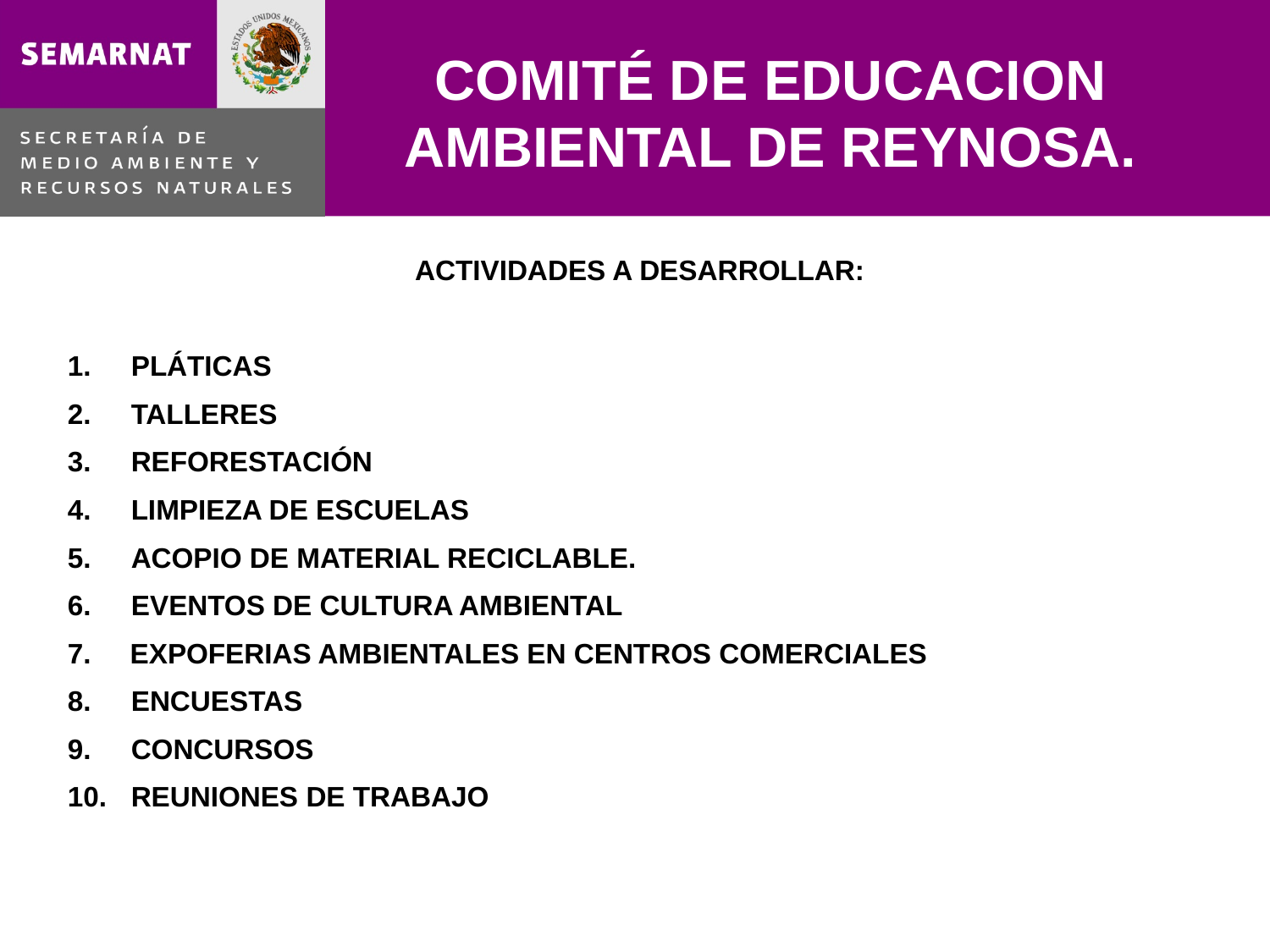

# COMITÉ DE EDUCACION AMBIENTAL DE REYNOSA.
ACTIVIDADES A DESARROLLAR:

PLÁTICAS
TALLERES
REFORESTACIÓN
LIMPIEZA DE ESCUELAS
ACOPIO DE MATERIAL RECICLABLE.
EVENTOS DE CULTURA AMBIENTAL
7.     EXPOFERIAS AMBIENTALES EN CENTROS COMERCIALES
ENCUESTAS
CONCURSOS
REUNIONES DE TRABAJO